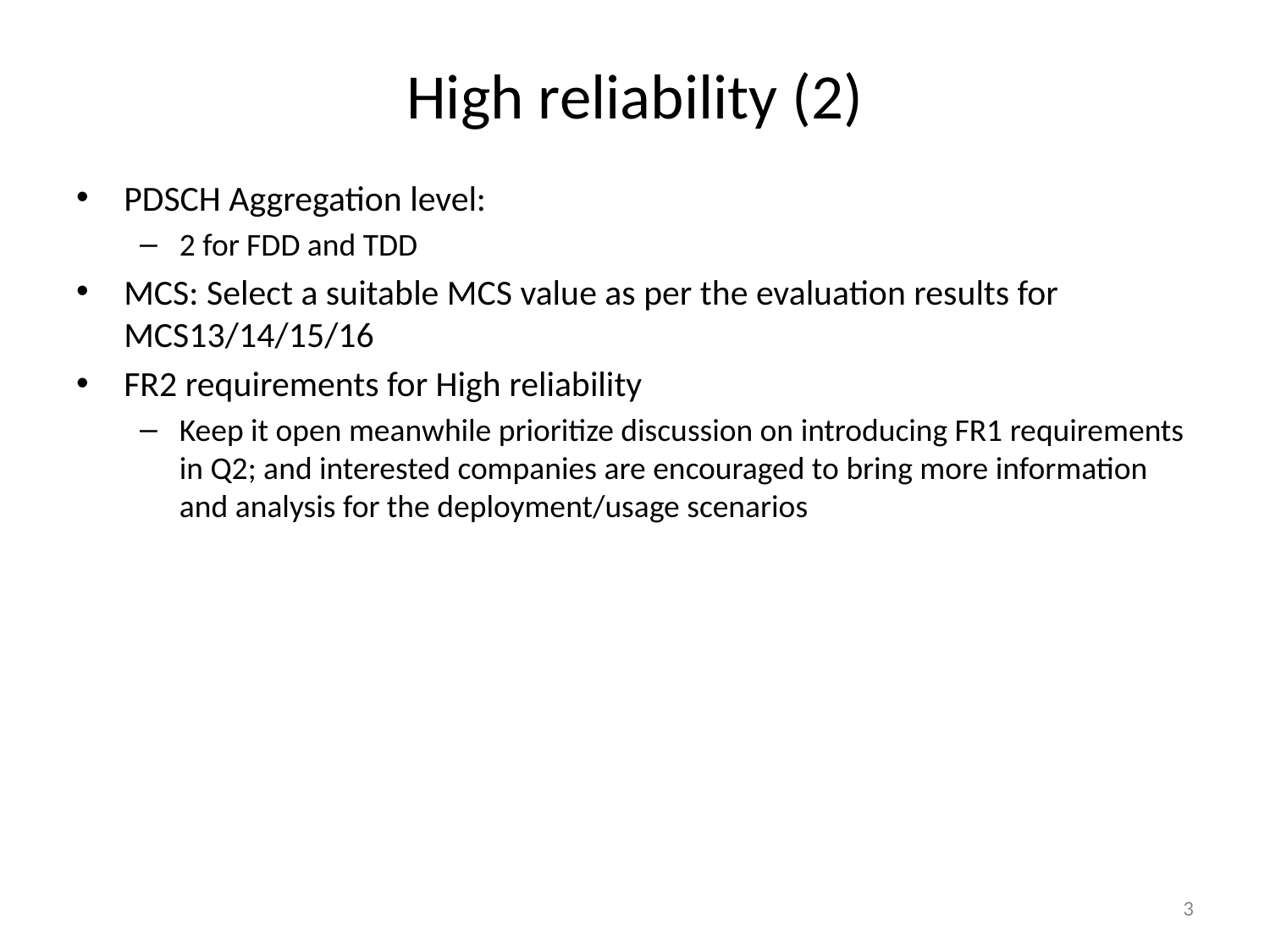

# High reliability (2)
PDSCH Aggregation level:
2 for FDD and TDD
MCS: Select a suitable MCS value as per the evaluation results for MCS13/14/15/16
FR2 requirements for High reliability
Keep it open meanwhile prioritize discussion on introducing FR1 requirements in Q2; and interested companies are encouraged to bring more information and analysis for the deployment/usage scenarios

3